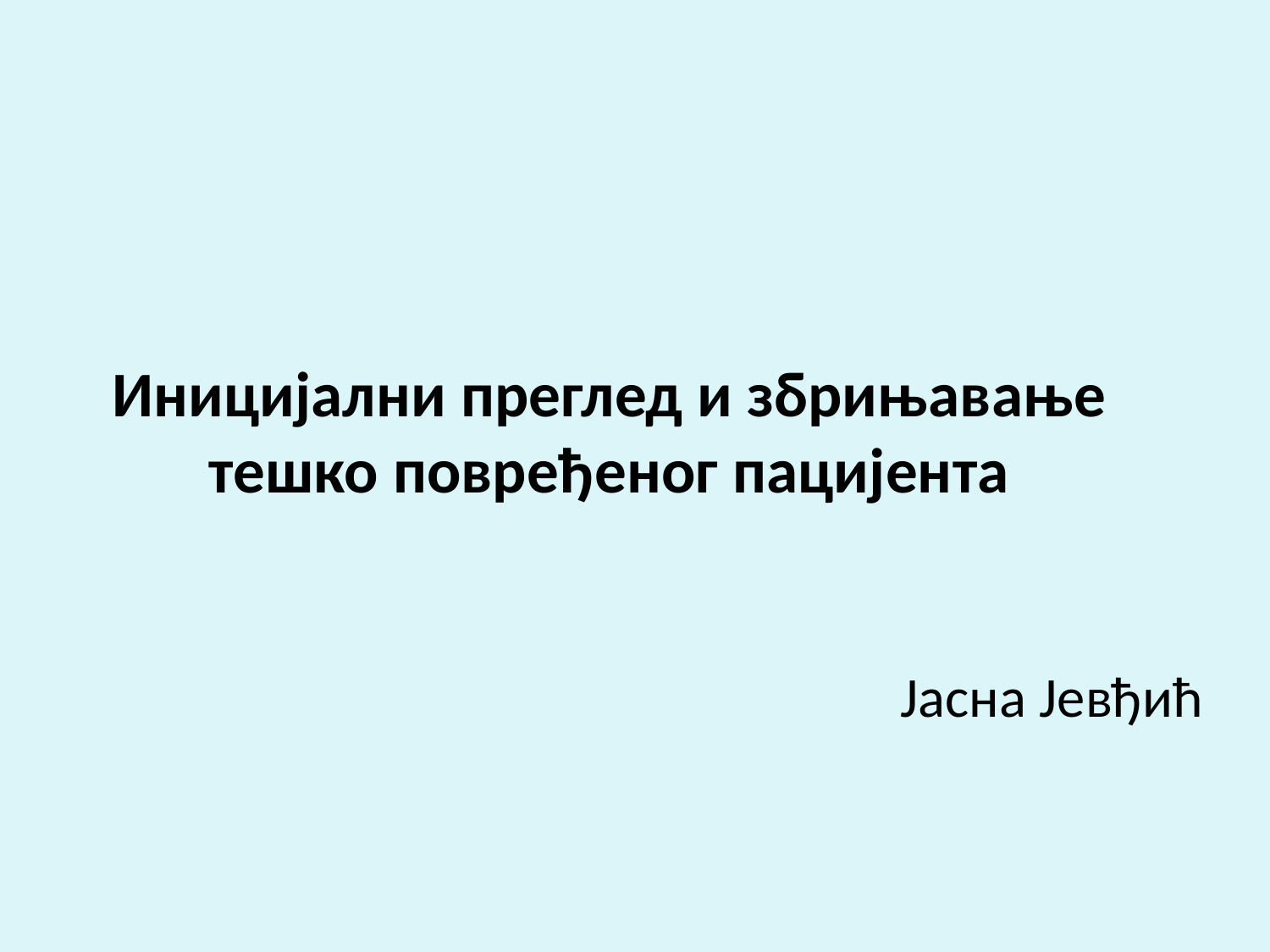

# Иницијални преглед и збрињавање тешко повређеног пацијента
Јасна Јевђић